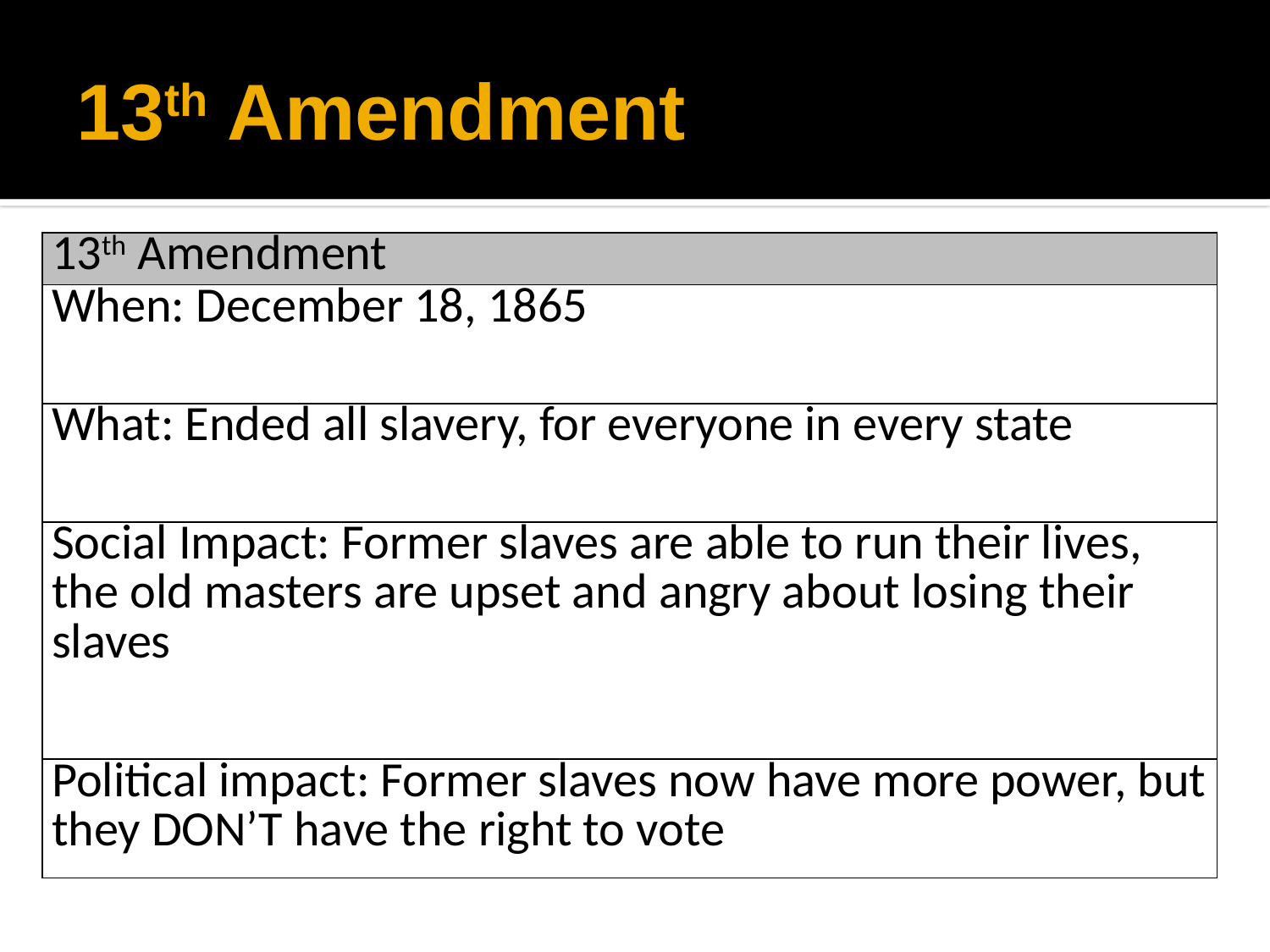

# 13th Amendment
| 13th Amendment |
| --- |
| When: December 18, 1865 |
| What: Ended all slavery, for everyone in every state |
| Social Impact: Former slaves are able to run their lives, the old masters are upset and angry about losing their slaves |
| Political impact: Former slaves now have more power, but they DON’T have the right to vote |